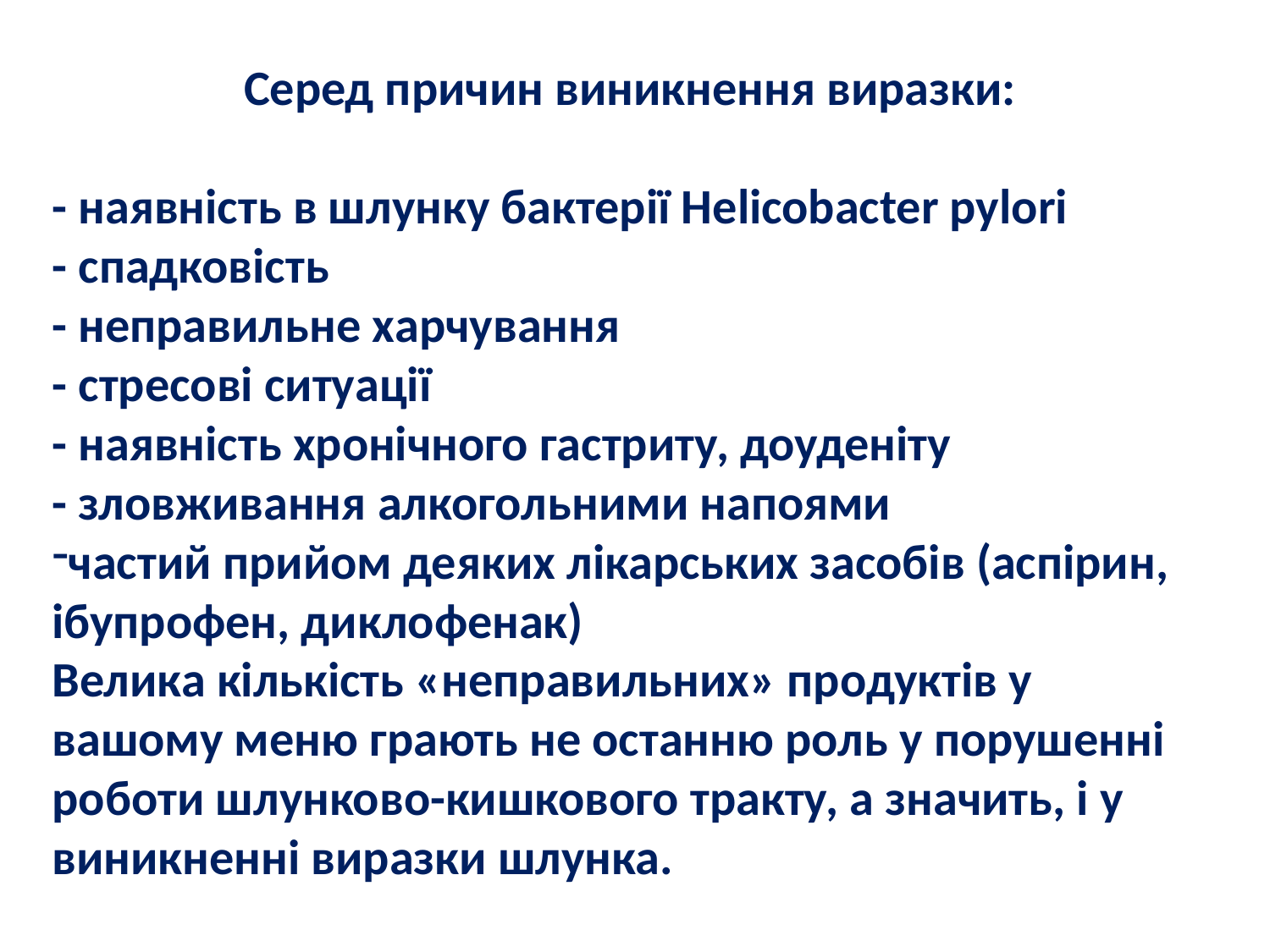

Серед причин виникнення виразки:

- наявність в шлунку бактерії Helicobacter pylori
- спадковість
- неправильне харчування
- стресові ситуації
- наявність хронічного гастриту, доуденіту
- зловживання алкогольними напоями
частий прийом деяких лікарських засобів (аспірин, ібупрофен, диклофенак)
Велика кількість «неправильних» продуктів у вашому меню грають не останню роль у порушенні роботи шлунково-кишкового тракту, а значить, і у виникненні виразки шлунка.